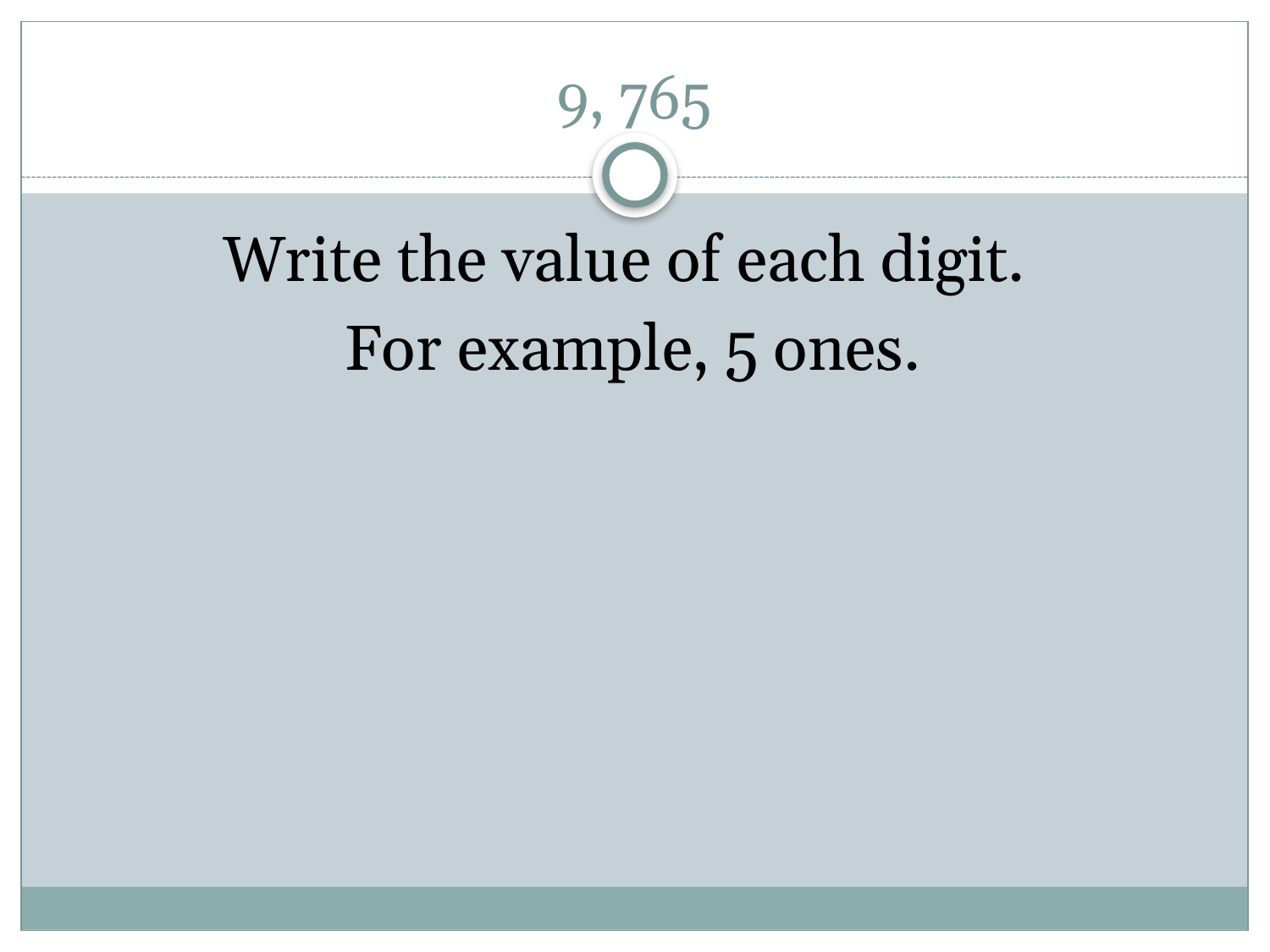

# 9, 765
Write the value of each digit.
For example, 5 ones.